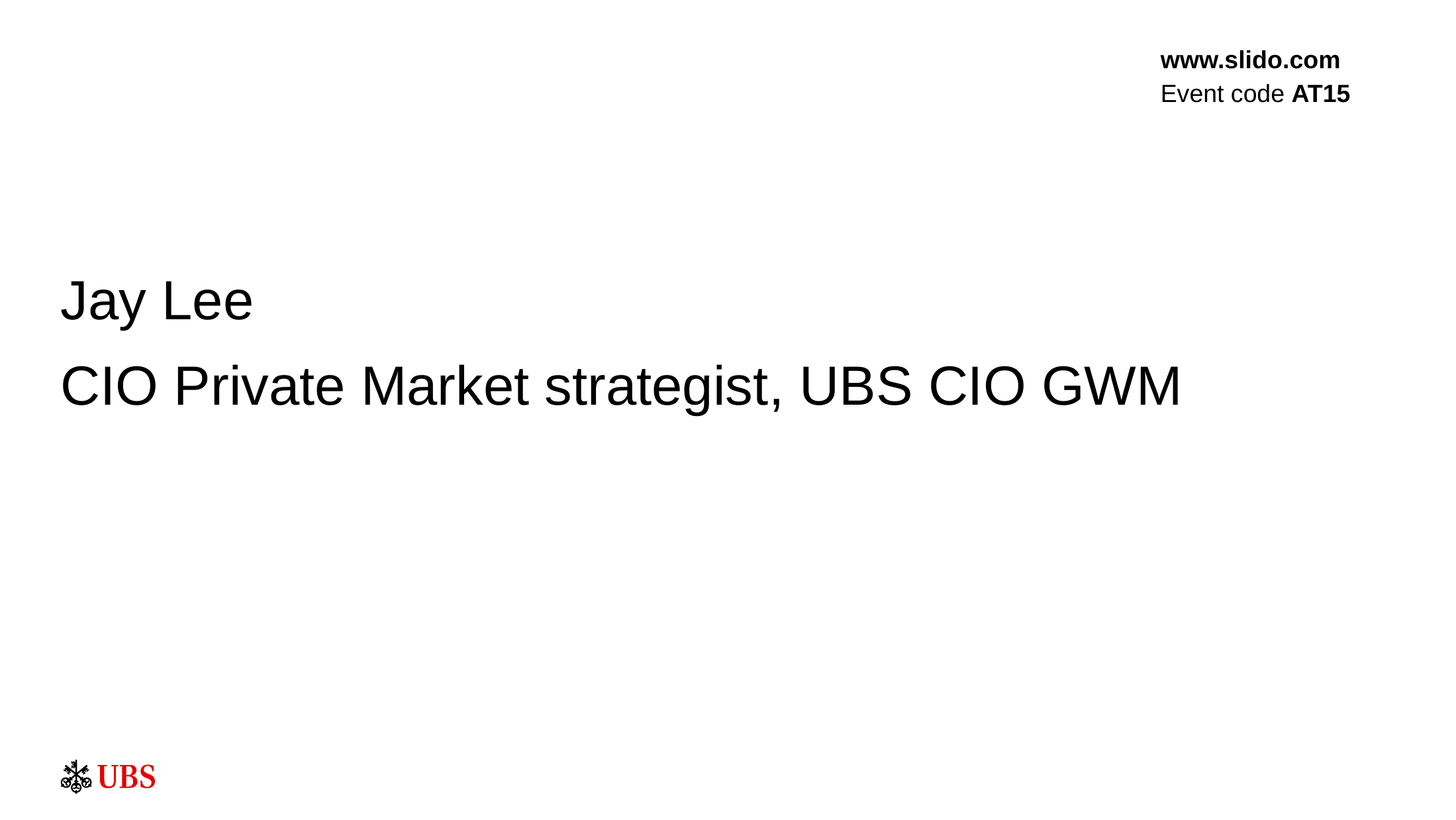

www.slido.com
Event code AT15
Jay Lee
CIO Private Market strategist, UBS CIO GWM